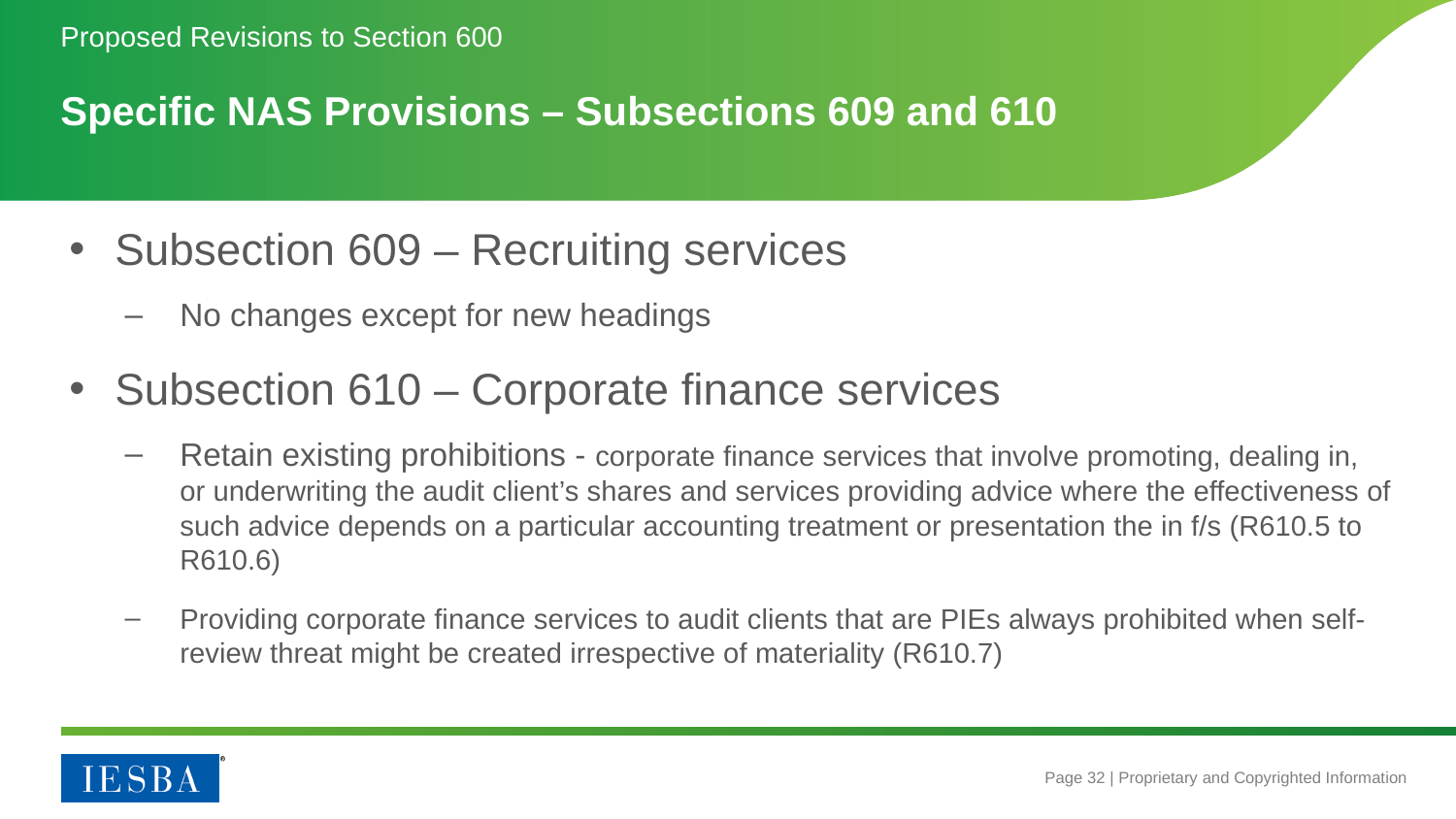

Proposed Revisions to Section 600
# Specific NAS Provisions – Subsections 609 and 610

Subsection 609 – Recruiting services
No changes except for new headings

Subsection 610 – Corporate finance services
Retain existing prohibitions - corporate finance services that involve promoting, dealing in, or underwriting the audit client’s shares and services providing advice where the effectiveness of such advice depends on a particular accounting treatment or presentation the in f/s (R610.5 to R610.6)
Providing corporate finance services to audit clients that are PIEs always prohibited when self-review threat might be created irrespective of materiality (R610.7)